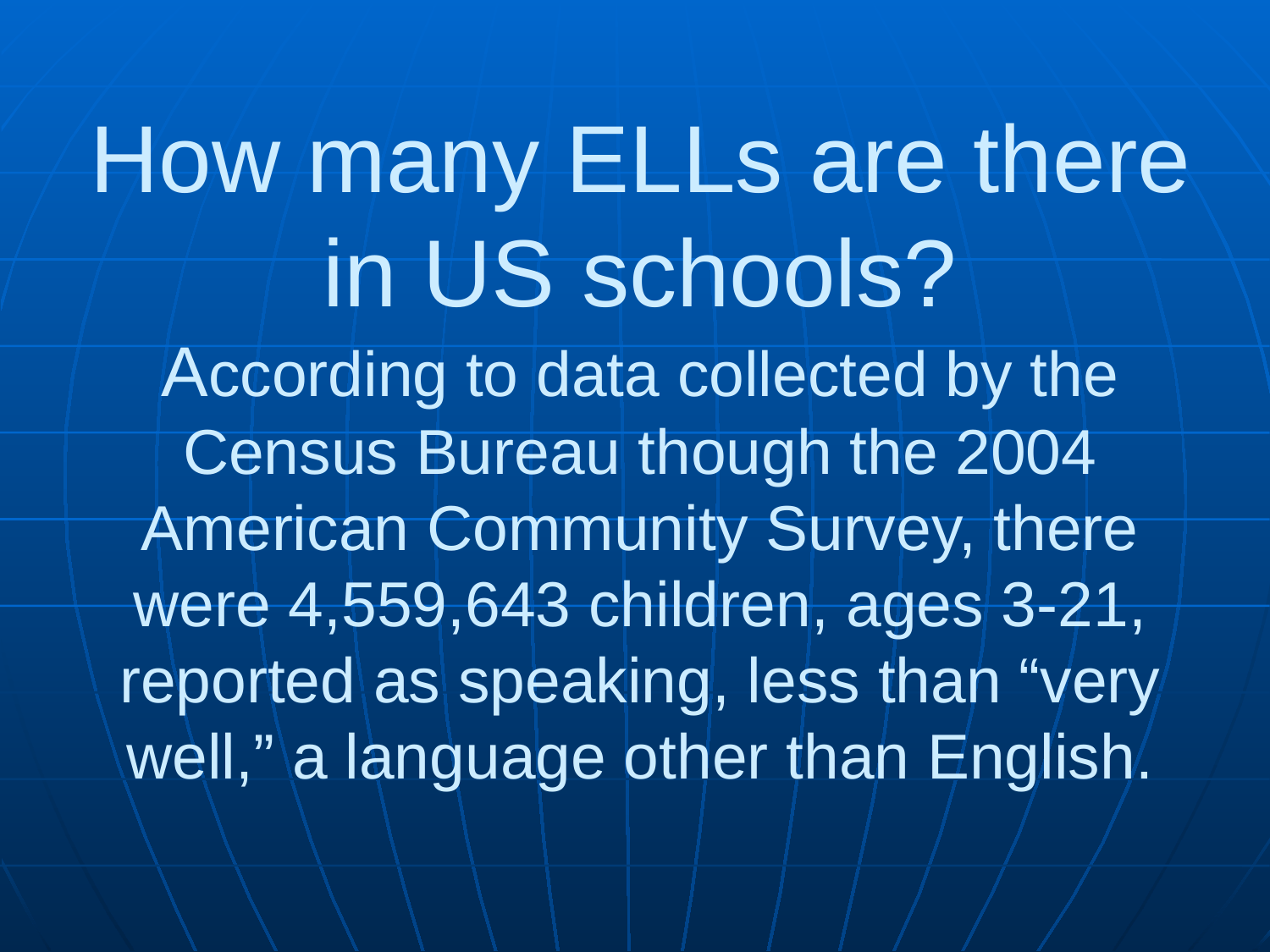

# How many ELLs are there in US schools? According to data collected by the Census Bureau though the 2004 American Community Survey, there were 4,559,643 children, ages 3-21, reported as speaking, less than “very well,” a language other than English.